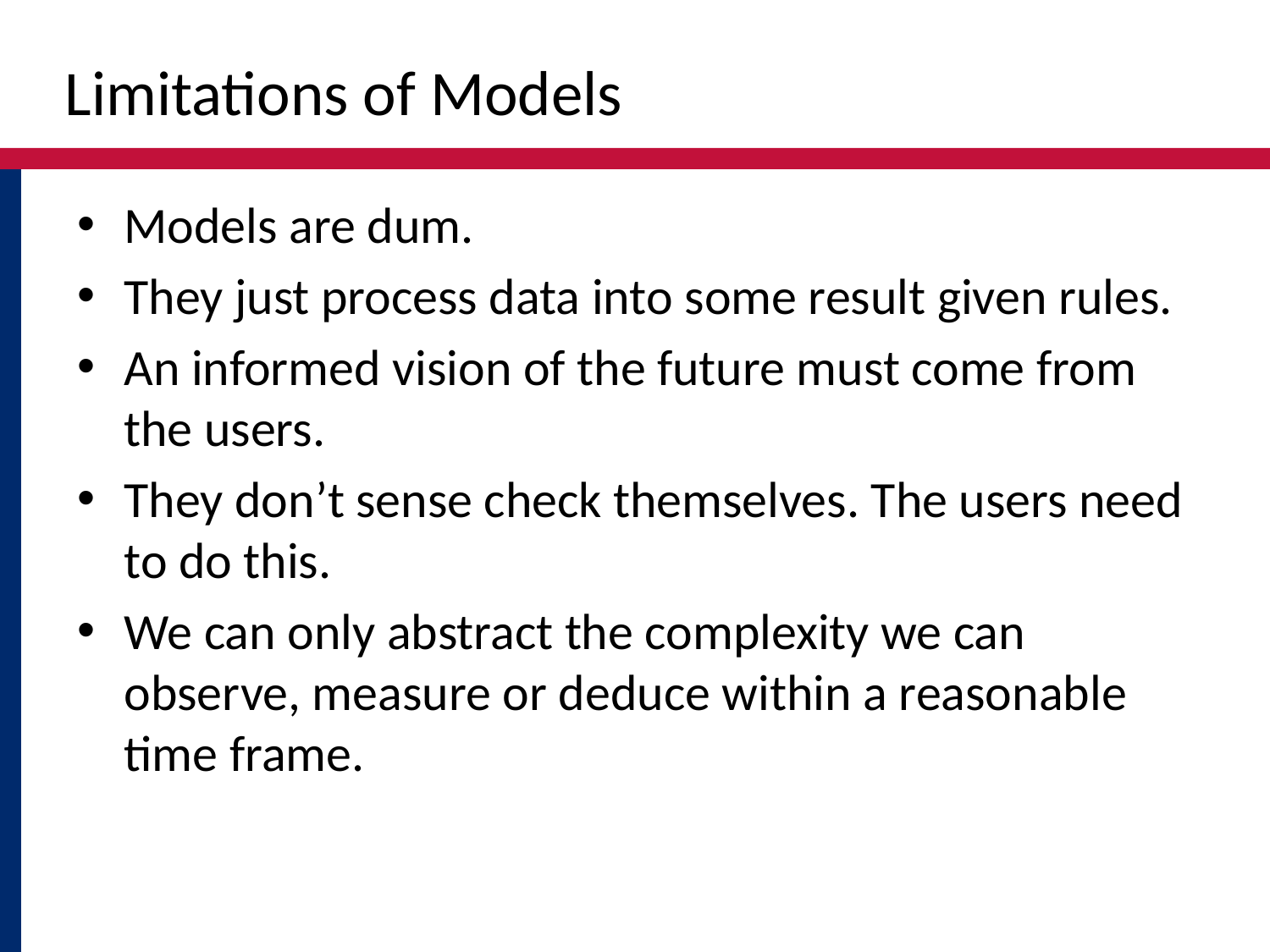

Limitations of Models
Models are dum.
They just process data into some result given rules.
An informed vision of the future must come from the users.
They don’t sense check themselves. The users need to do this.
We can only abstract the complexity we can observe, measure or deduce within a reasonable time frame.